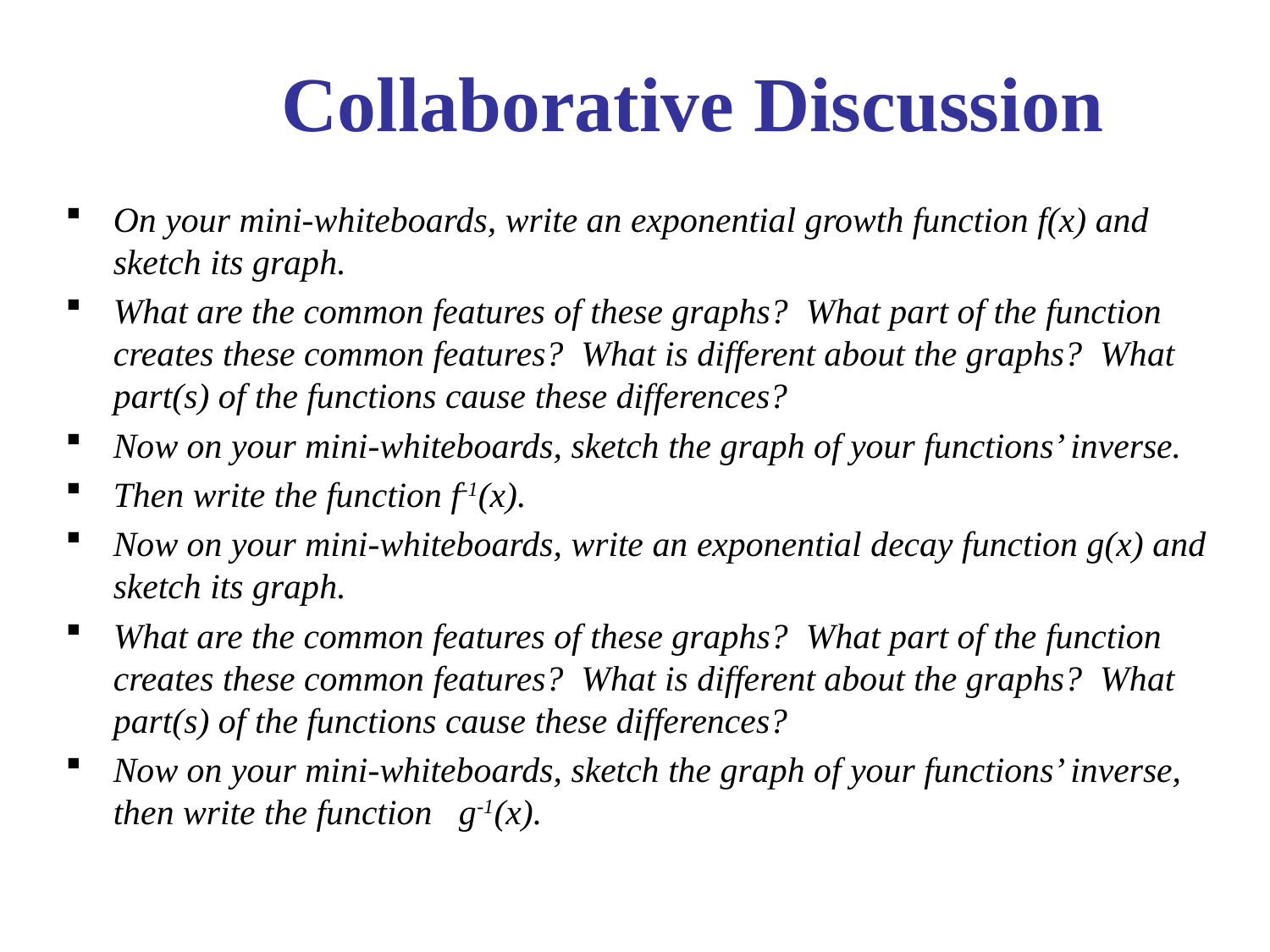

# Collaborative Discussion
On your mini-whiteboards, write an exponential growth function f(x) and sketch its graph.
What are the common features of these graphs?  What part of the function creates these common features?  What is different about the graphs?  What part(s) of the functions cause these differences?
Now on your mini-whiteboards, sketch the graph of your functions’ inverse.
Then write the function f-1(x).
Now on your mini-whiteboards, write an exponential decay function g(x) and sketch its graph.
What are the common features of these graphs?  What part of the function creates these common features?  What is different about the graphs?  What part(s) of the functions cause these differences?
Now on your mini-whiteboards, sketch the graph of your functions’ inverse, then write the function   g-1(x).